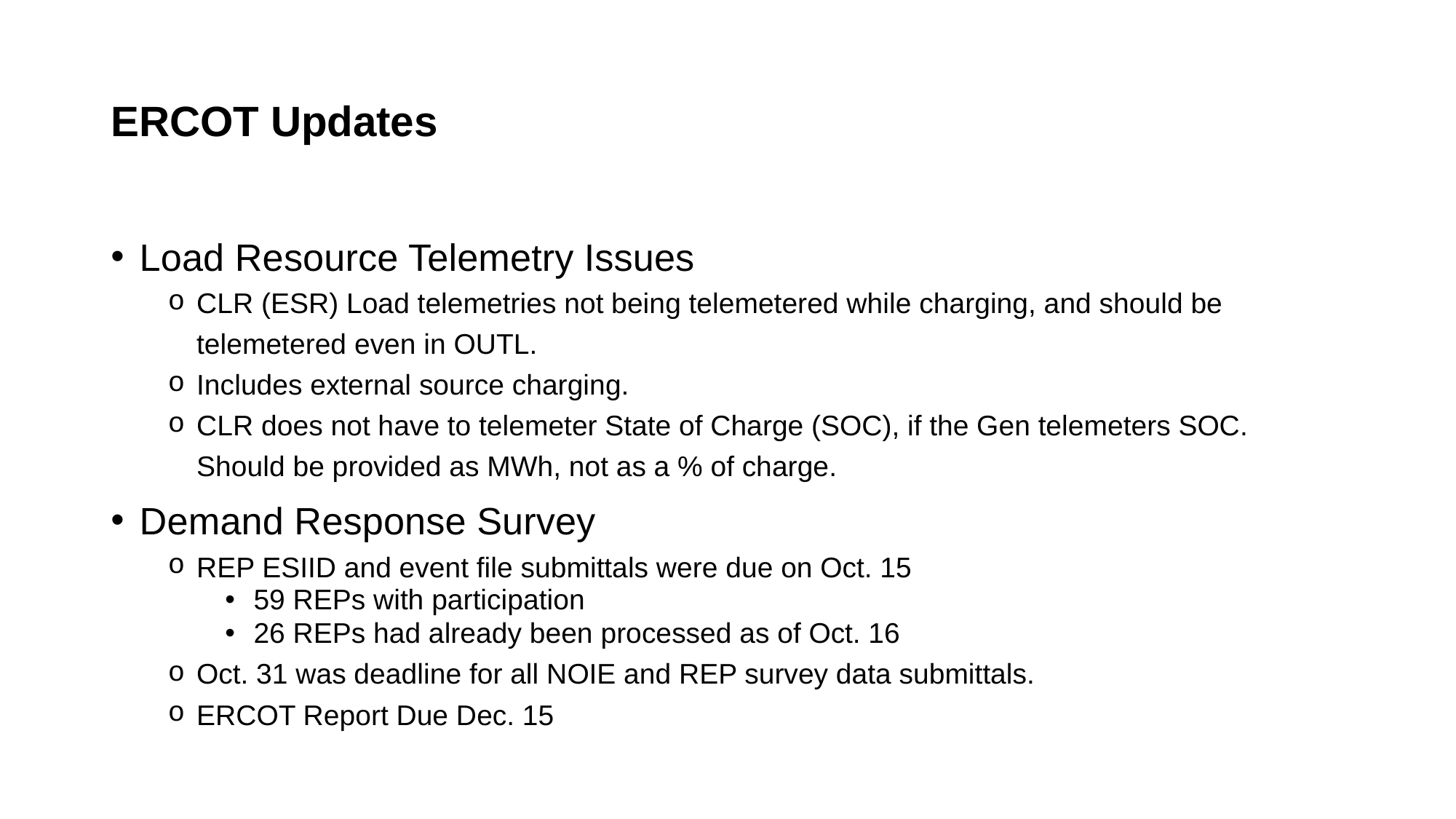

# ERCOT Updates
Load Resource Telemetry Issues
CLR (ESR) Load telemetries not being telemetered while charging, and should be telemetered even in OUTL.
Includes external source charging.
CLR does not have to telemeter State of Charge (SOC), if the Gen telemeters SOC. Should be provided as MWh, not as a % of charge.
Demand Response Survey
REP ESIID and event file submittals were due on Oct. 15
59 REPs with participation
26 REPs had already been processed as of Oct. 16
Oct. 31 was deadline for all NOIE and REP survey data submittals.
ERCOT Report Due Dec. 15